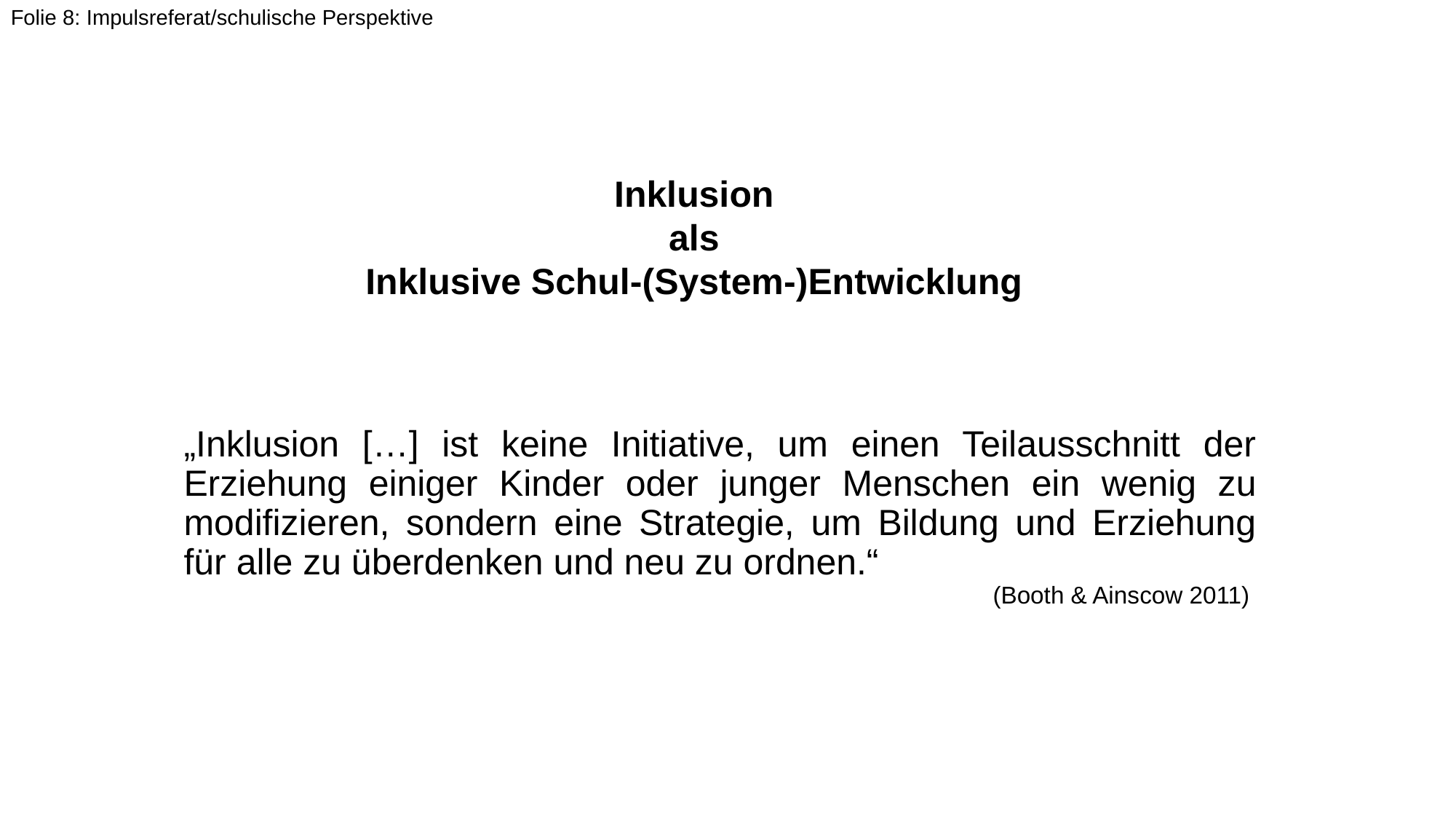

Folie 8: Impulsreferat/schulische Perspektive
Inklusion
als
Inklusive Schul-(System-)Entwicklung

„Inklusion […] ist keine Initiative, um einen Teilausschnitt der Erziehung einiger Kinder oder junger Menschen ein wenig zu modifizieren, sondern eine Strategie, um Bildung und Erziehung für alle zu überdenken und neu zu ordnen.“
(Booth & Ainscow 2011)